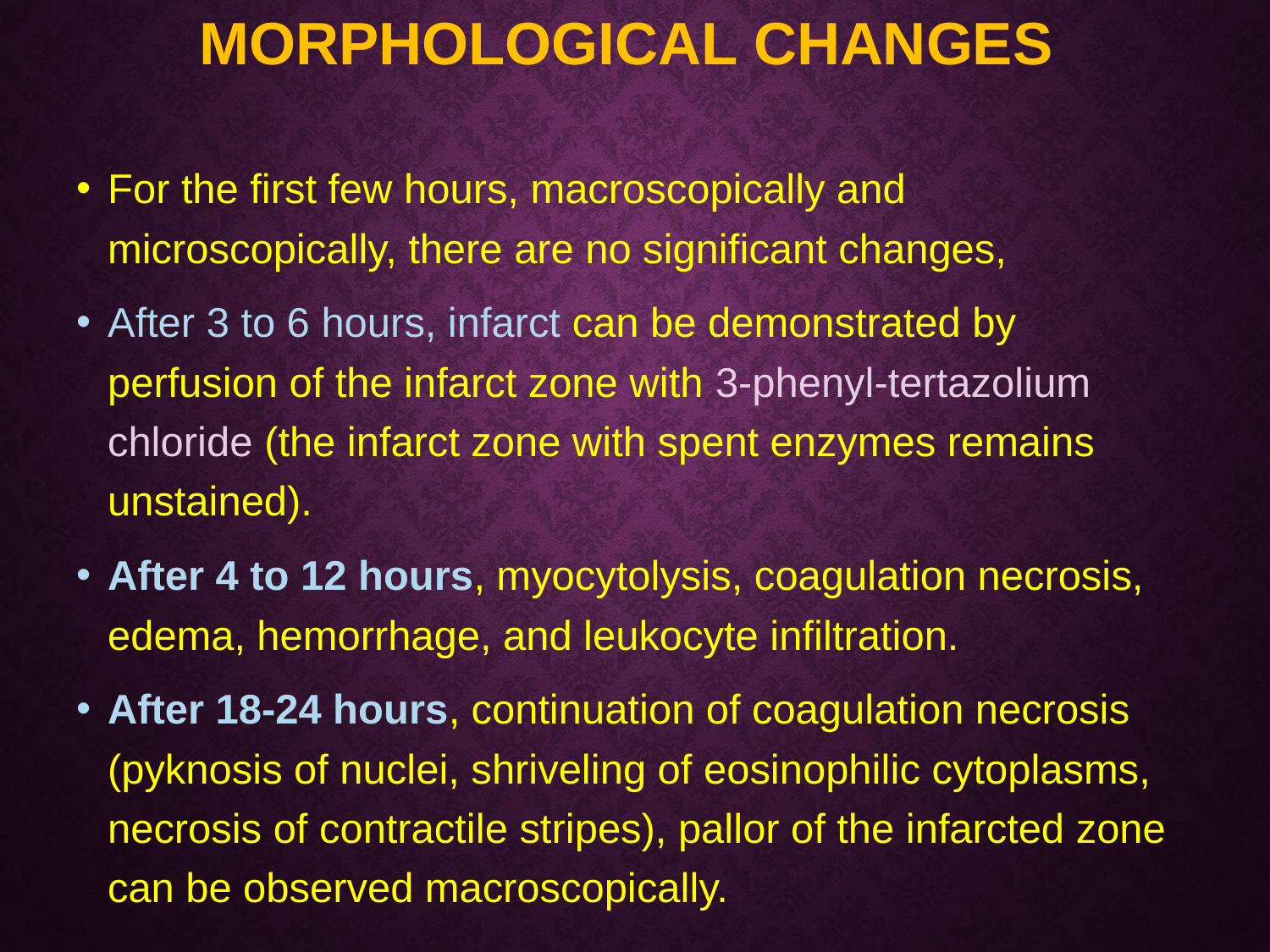

# Morphological changes
For the first few hours, macroscopically and microscopically, there are no significant changes,
After 3 to 6 hours, infarct can be demonstrated by perfusion of the infarct zone with 3-phenyl-tertazolium chloride (the infarct zone with spent enzymes remains unstained).
After 4 to 12 hours, myocytolysis, coagulation necrosis, edema, hemorrhage, and leukocyte infiltration.
After 18-24 hours, continuation of coagulation necrosis (pyknosis of nuclei, shriveling of eosinophilic cytoplasms, necrosis of contractile stripes), pallor of the infarcted zone can be observed macroscopically.